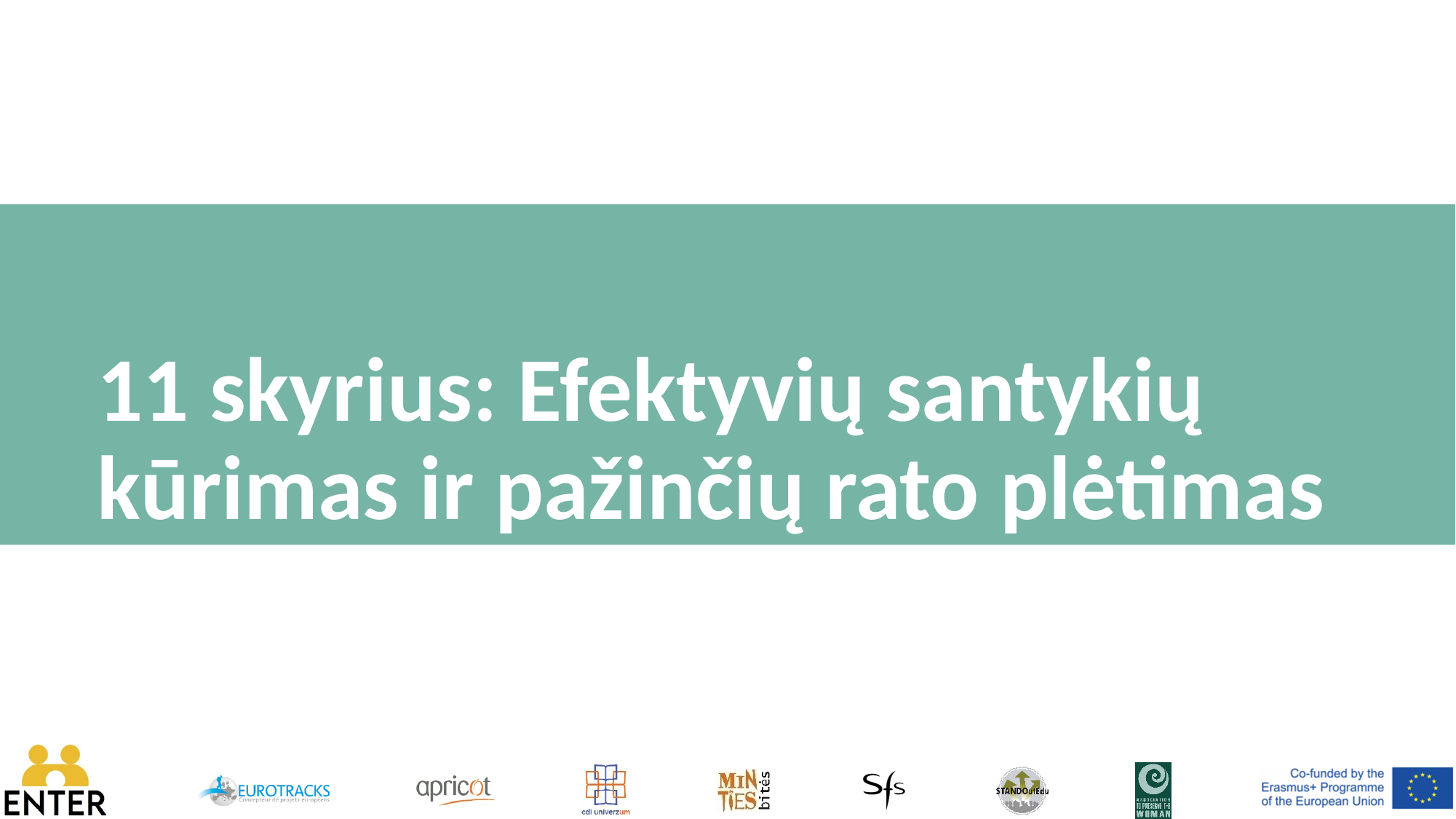

# 11 skyrius: Efektyvių santykių kūrimas ir pažinčių rato plėtimas